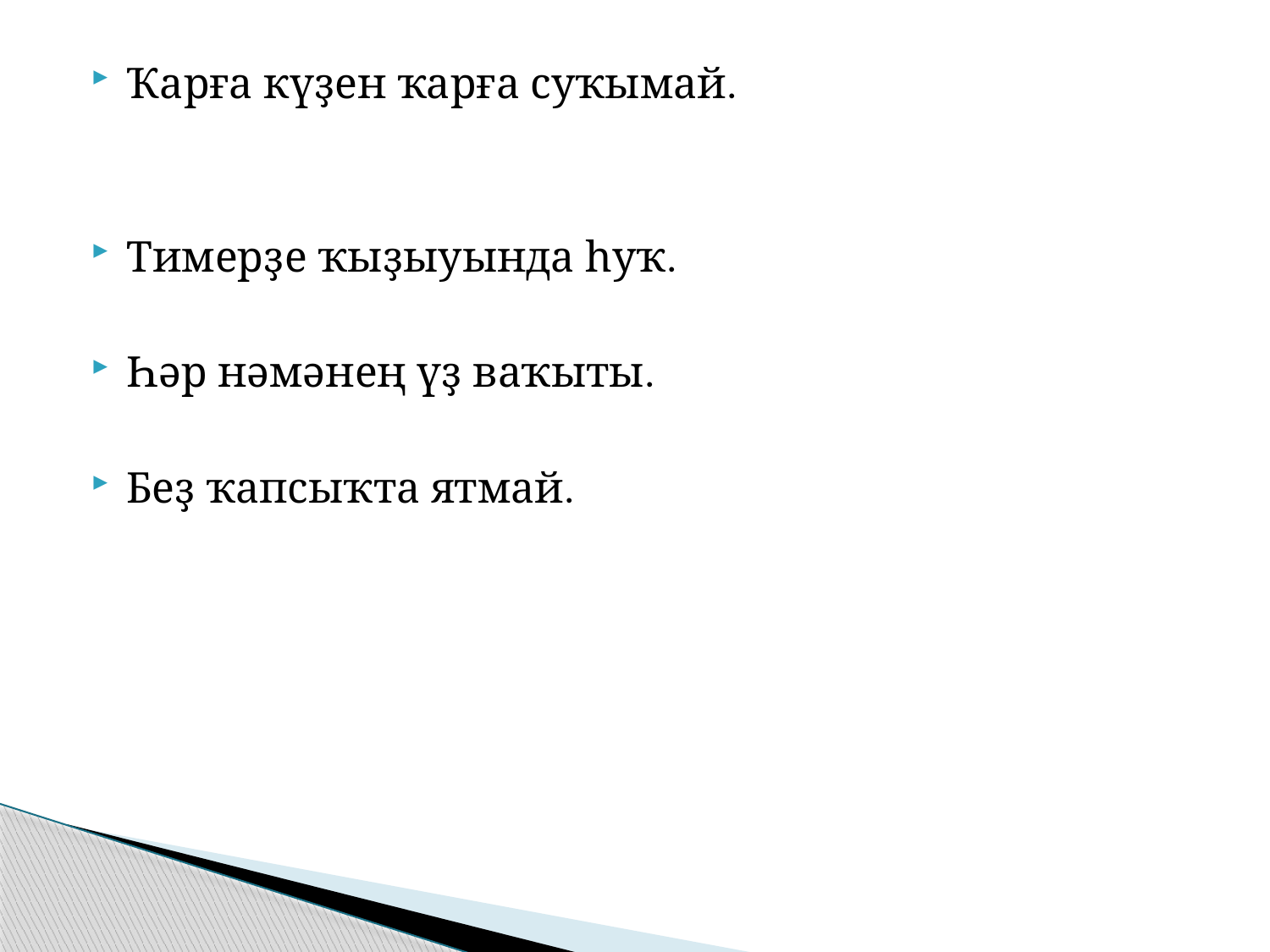

#
Ҡарға күҙен ҡарға суҡымай.

Тимерҙе ҡыҙыуында һуҡ.

Һәр нәмәнең үҙ ваҡыты.

Беҙ ҡапсыҡта ятмай.